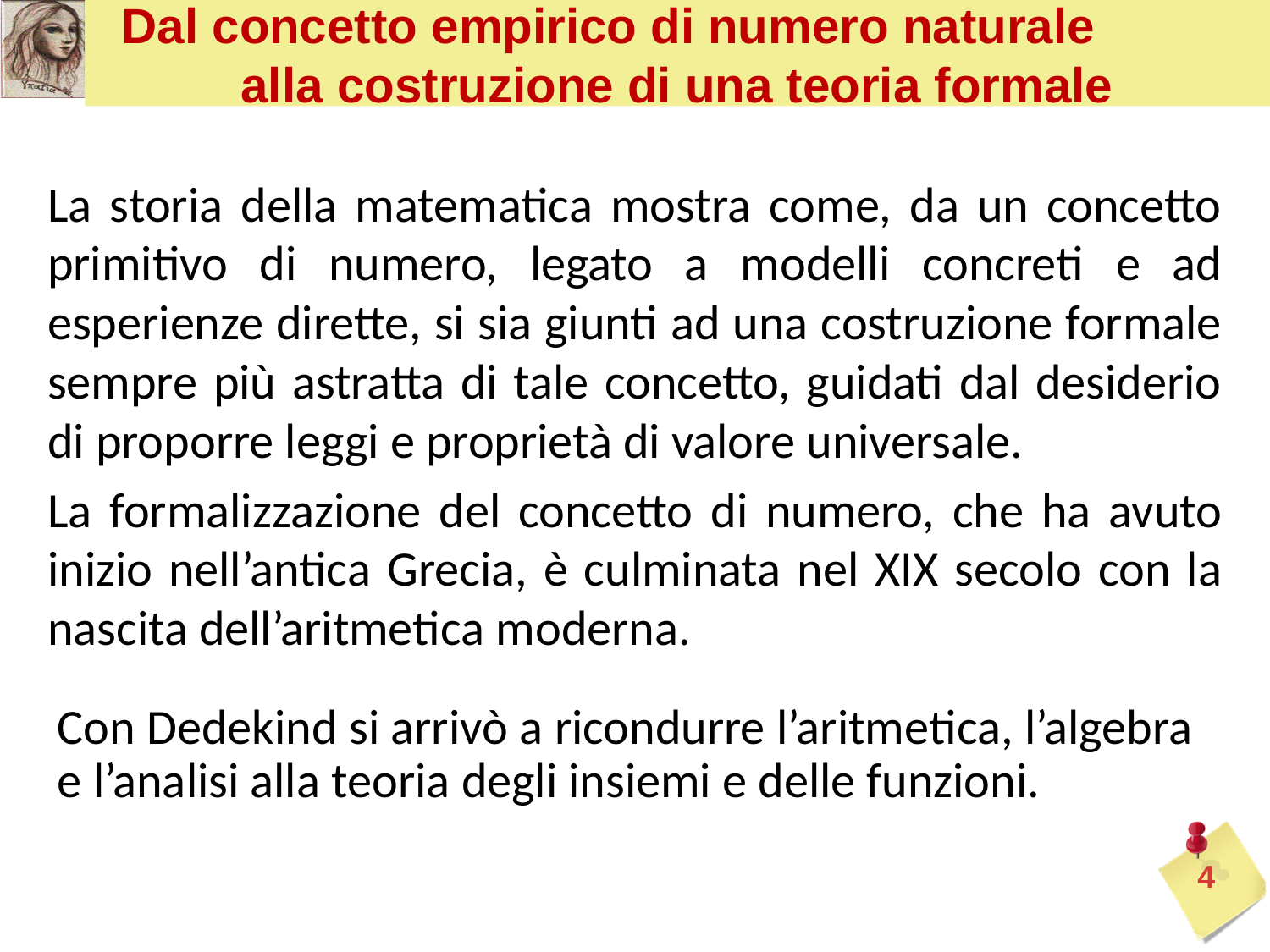

# Dal concetto empirico di numero naturale           alla costruzione di una teoria formale
La storia della matematica mostra come, da un concetto primitivo di numero, legato a modelli concreti e ad esperienze dirette, si sia giunti ad una costruzione formale sempre più astratta di tale concetto, guidati dal desiderio di proporre leggi e proprietà di valore universale.
La formalizzazione del concetto di numero, che ha avuto inizio nell’antica Grecia, è culminata nel XIX secolo con la nascita dell’aritmetica moderna.

Con Dedekind si arrivò a ricondurre l’aritmetica, l’algebra e l’analisi alla teoria degli insiemi e delle funzioni.